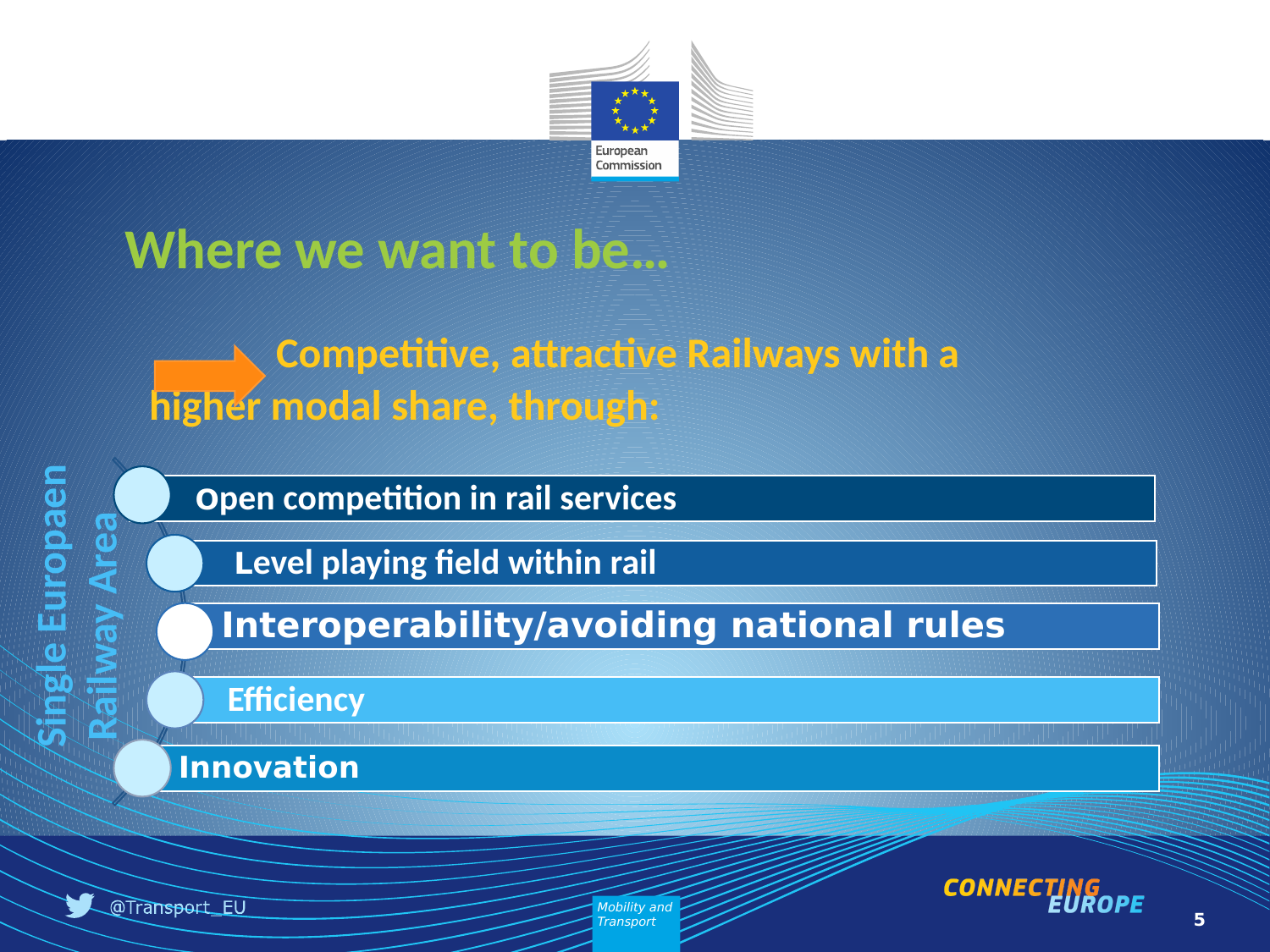

# Where we want to be…
 	Competitive, attractive Railways with a 	higher modal share, through:

	Single Europaen
Railway Area
   Open competition in rail services
  Level playing field within rail
Interoperability/avoiding national rules
  Efficiency
Innovation

5